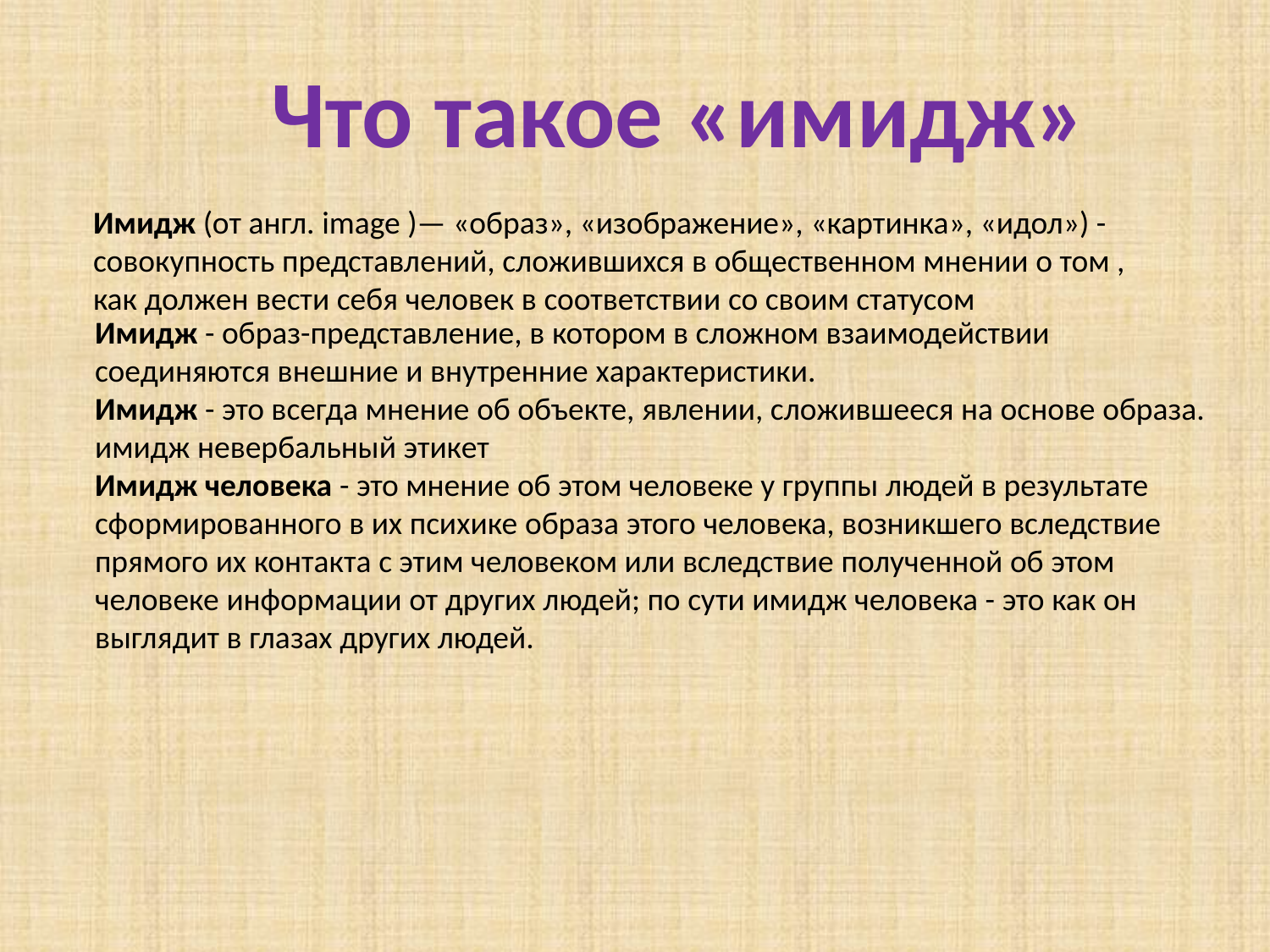

Что такое «имидж»
Имидж (от англ. image )— «образ», «изображение», «картинка», «идол») - совокупность представлений, сложившихся в общественном мнении о том , как должен вести себя человек в соответствии со своим статусом
Имидж - образ-представление, в котором в сложном взаимодействии соединяются внешние и внутренние характеристики.
Имидж - это всегда мнение об объекте, явлении, сложившееся на основе образа. имидж невербальный этикет
Имидж человека - это мнение об этом человеке у группы людей в результате сформированного в их психике образа этого человека, возникшего вследствие прямого их контакта с этим человеком или вследствие полученной об этом человеке информации от других людей; по сути имидж человека - это как он выглядит в глазах других людей.